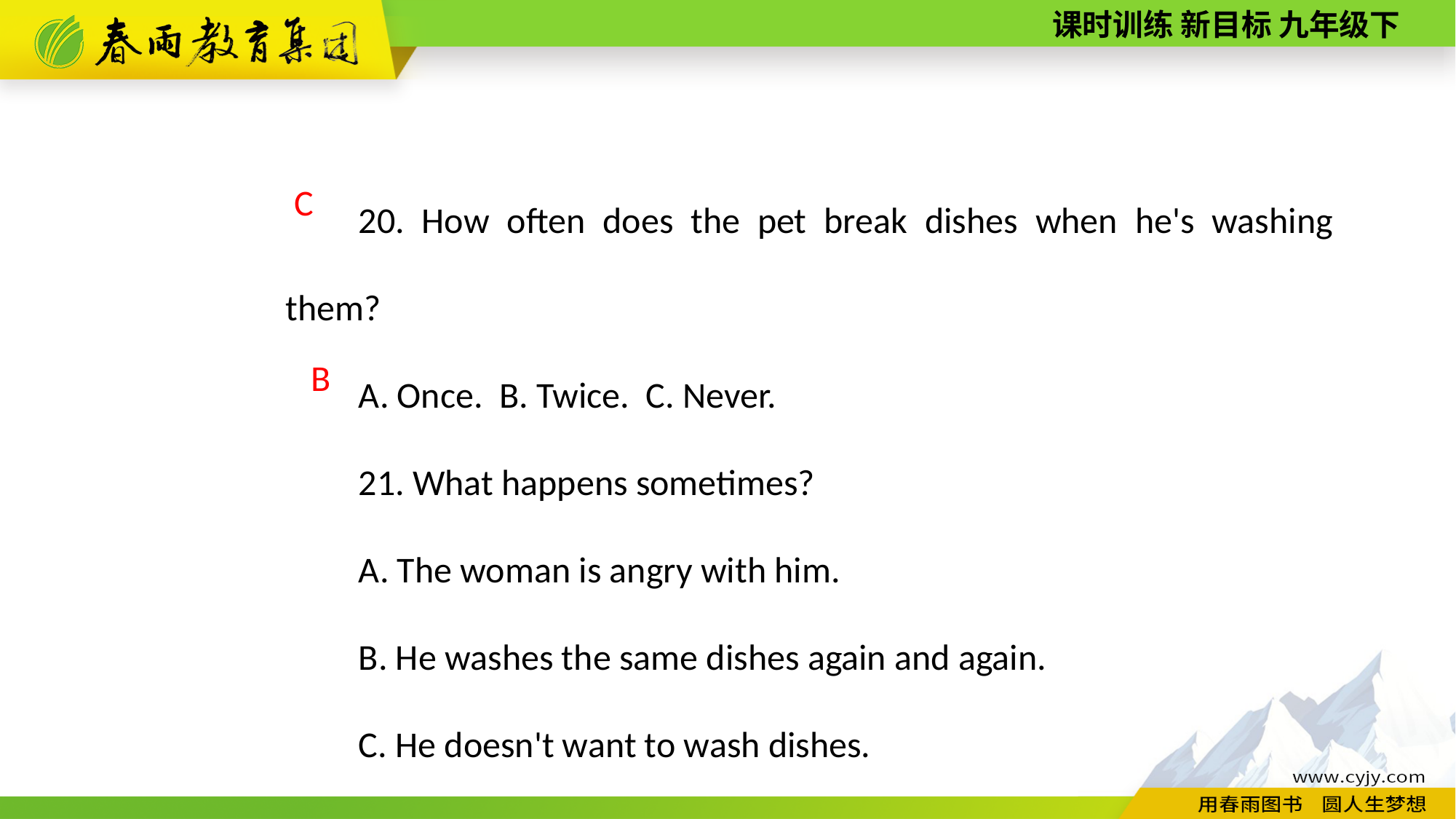

20. How often does the pet break dishes when he's washing them?
A. Once.  B. Twice.  C. Never.
21. What happens sometimes?
A. The woman is angry with him.
B. He washes the same dishes again and again.
C. He doesn't want to wash dishes.
 C
B